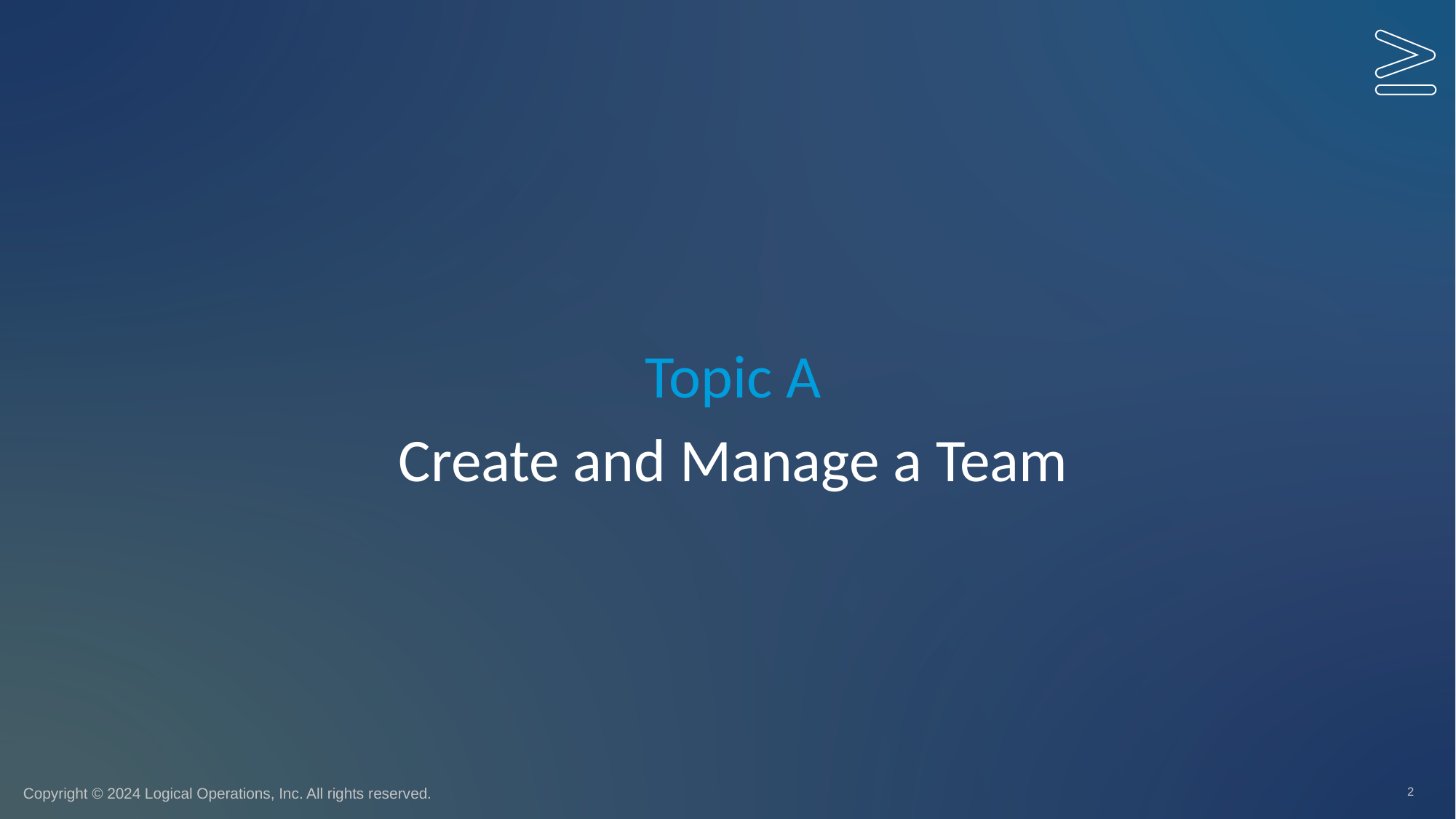

Topic A
# Create and Manage a Team
2